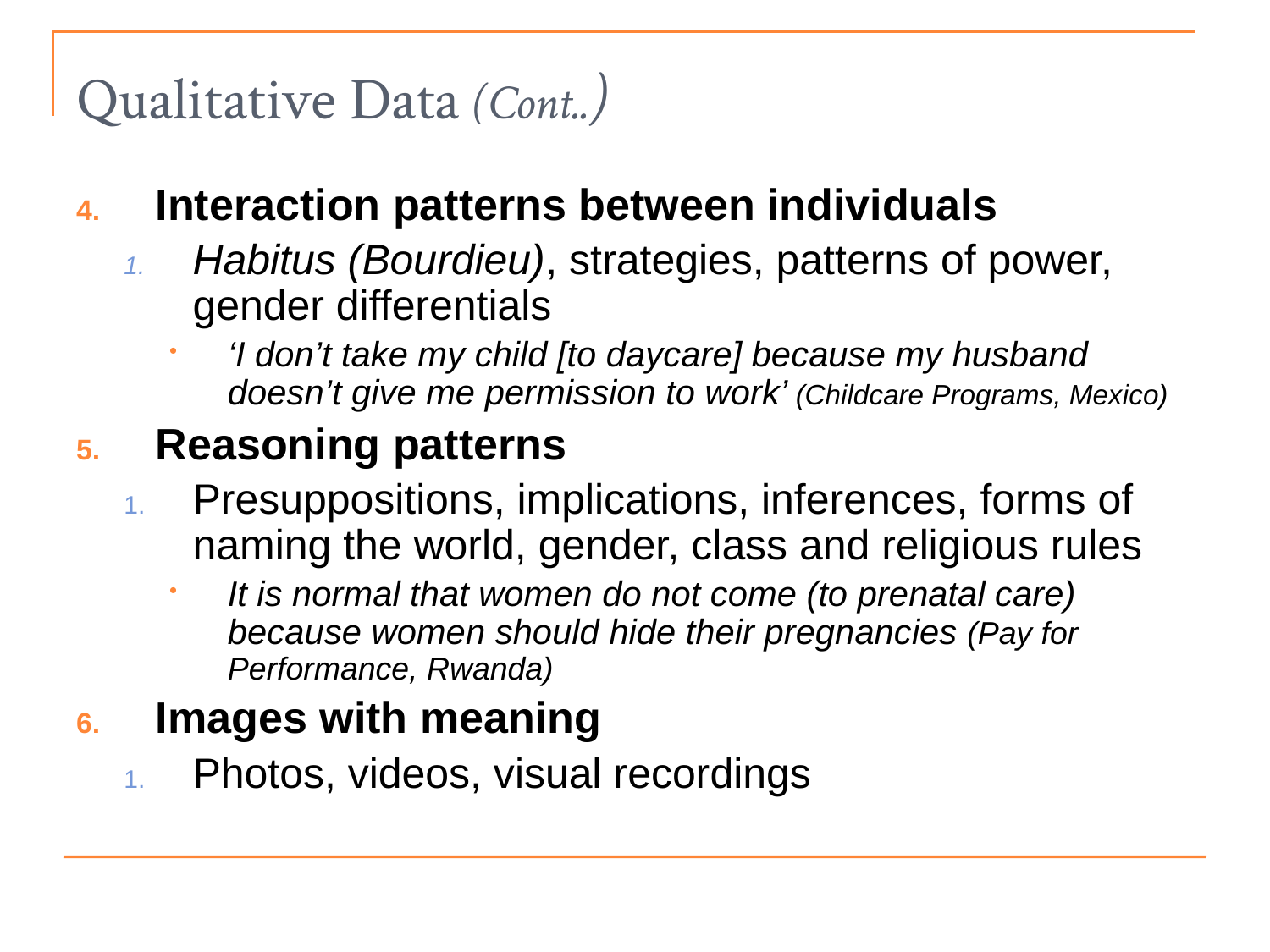

# Qualitative Data (Cont..)
Interaction patterns between individuals
Habitus (Bourdieu), strategies, patterns of power, gender differentials
‘I don’t take my child [to daycare] because my husband doesn’t give me permission to work’ (Childcare Programs, Mexico)
Reasoning patterns
Presuppositions, implications, inferences, forms of naming the world, gender, class and religious rules
It is normal that women do not come (to prenatal care) because women should hide their pregnancies (Pay for Performance, Rwanda)
Images with meaning
Photos, videos, visual recordings